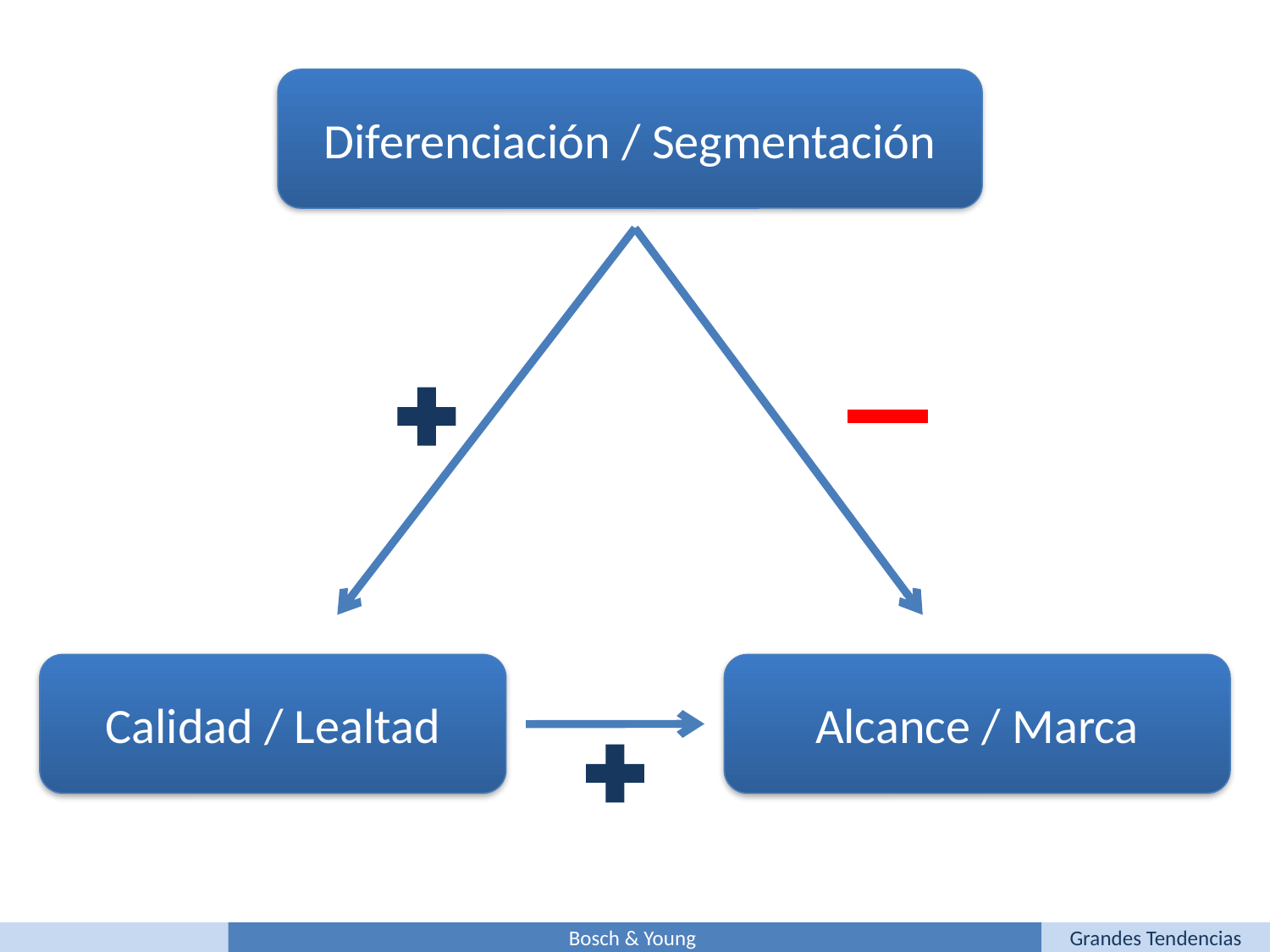

Diferenciación / Segmentación

Calidad / Lealtad
Alcance / Marca

Bosch & Young
Grandes Tendencias